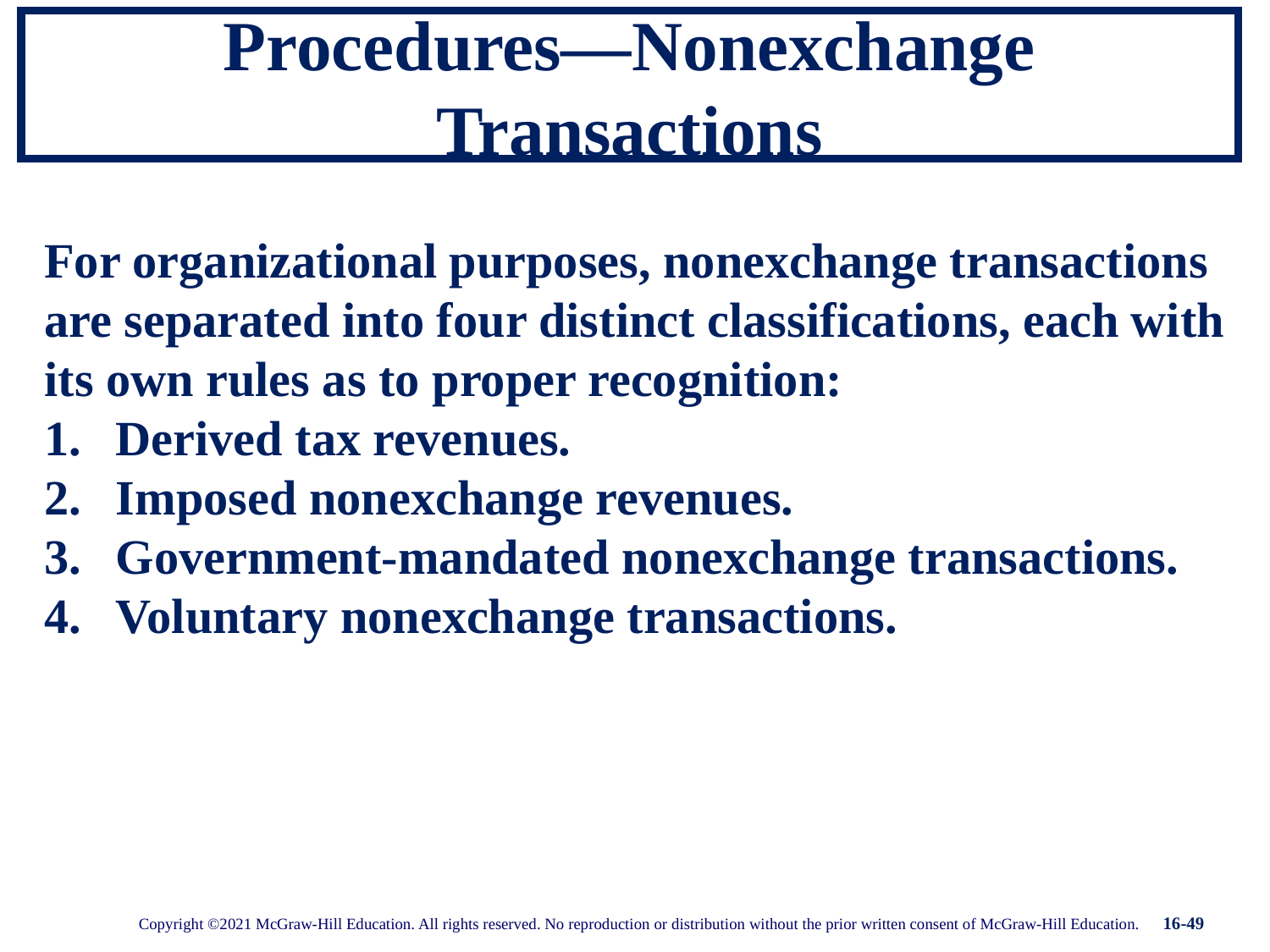

# Procedures—Nonexchange Transactions
For organizational purposes, nonexchange transactions are separated into four distinct classifications, each with its own rules as to proper recognition:
Derived tax revenues.
Imposed nonexchange revenues.
Government-mandated nonexchange transactions.
Voluntary nonexchange transactions.

16-49
Copyright ©2021 McGraw-Hill Education. All rights reserved. No reproduction or distribution without the prior written consent of McGraw-Hill Education.